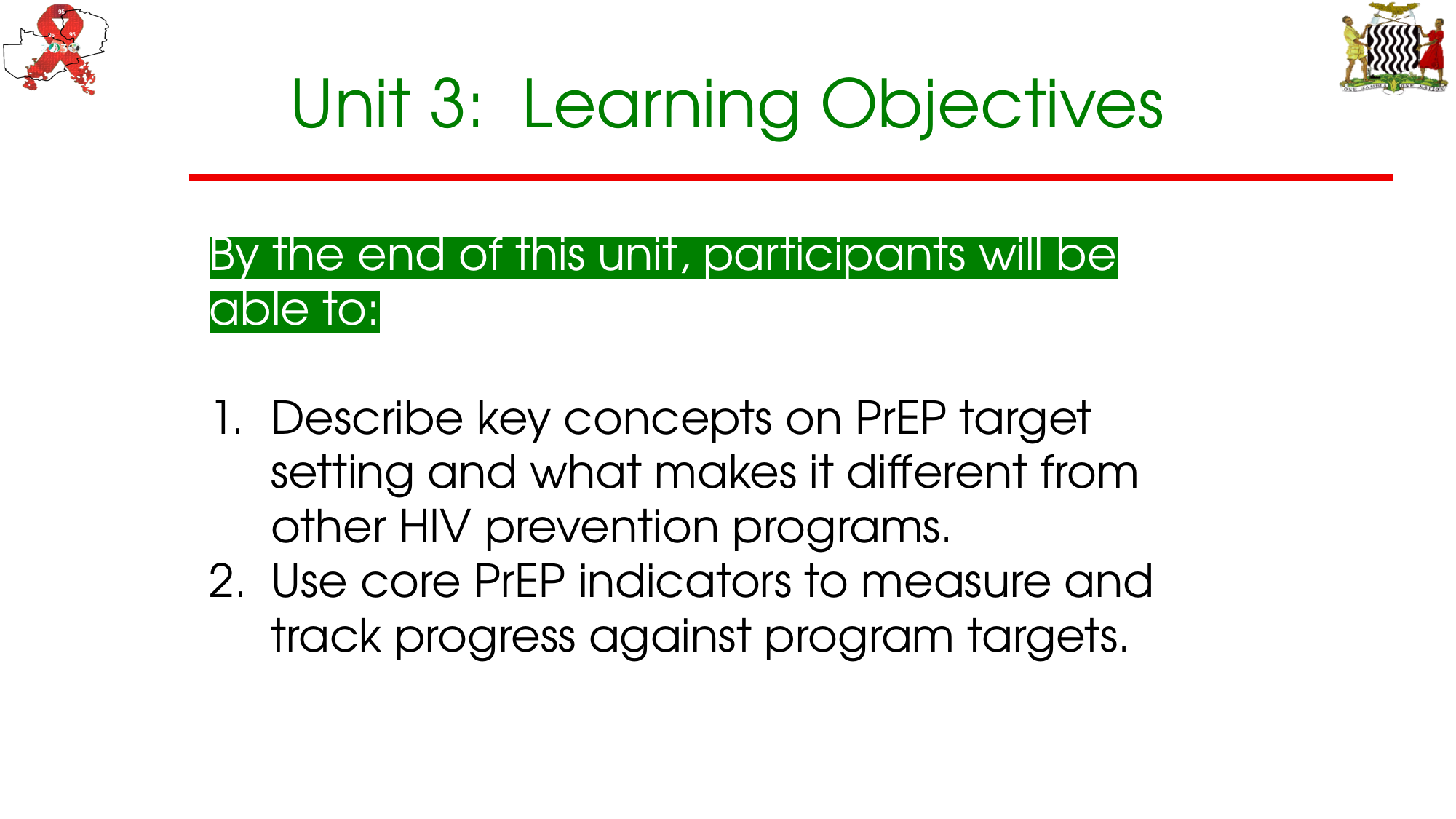

# Unit 3:  Learning Objectives
By the end of this unit, participants will be able to:

Describe key concepts on PrEP target setting and what makes it different from other HIV prevention programs.
Use core PrEP indicators to measure and track progress against program targets.